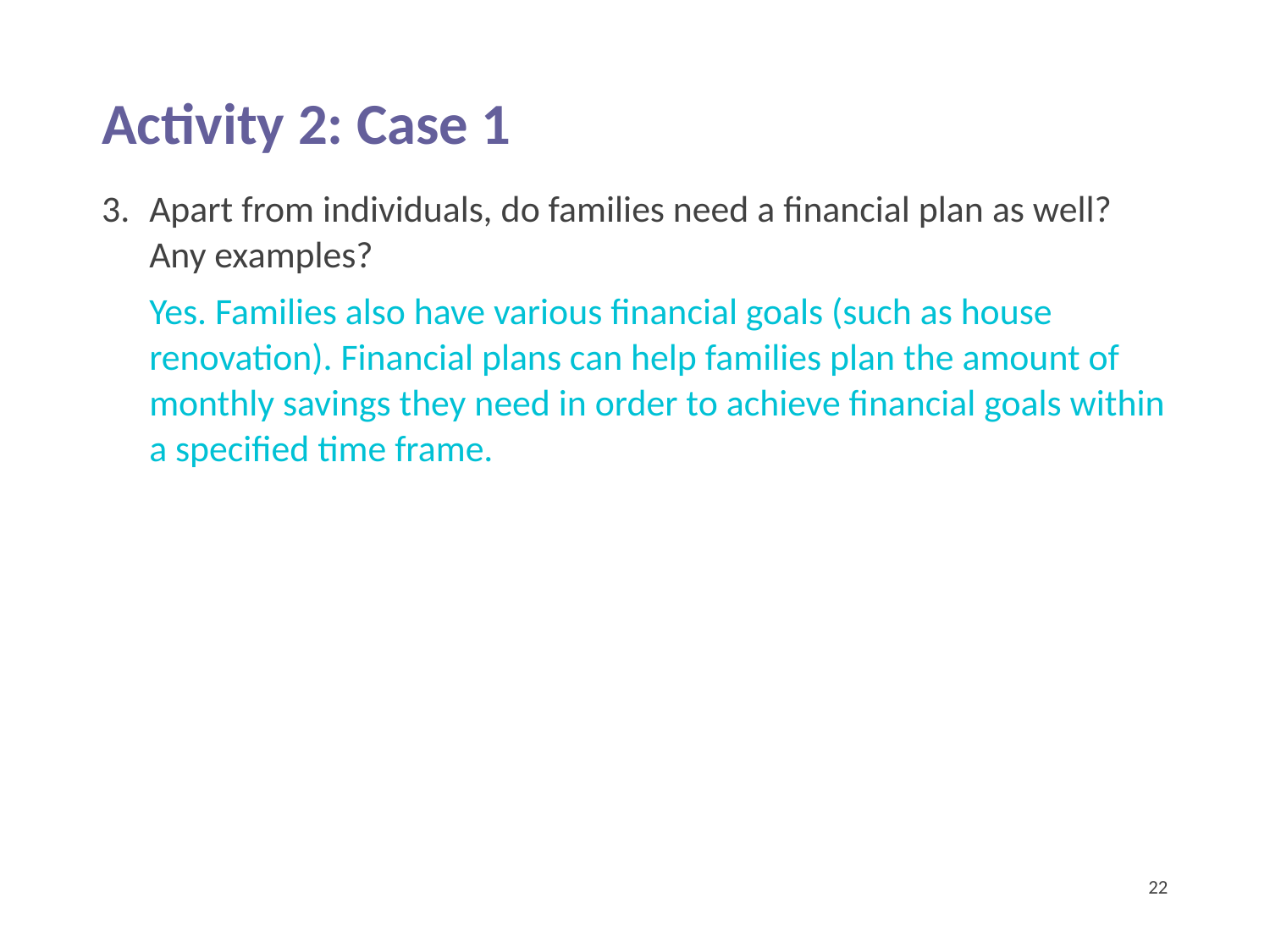

Activity 2: Case 1
Apart from individuals, do families need a financial plan as well? Any examples?
Yes. Families also have various financial goals (such as house renovation). Financial plans can help families plan the amount of monthly savings they need in order to achieve financial goals within a specified time frame.
22